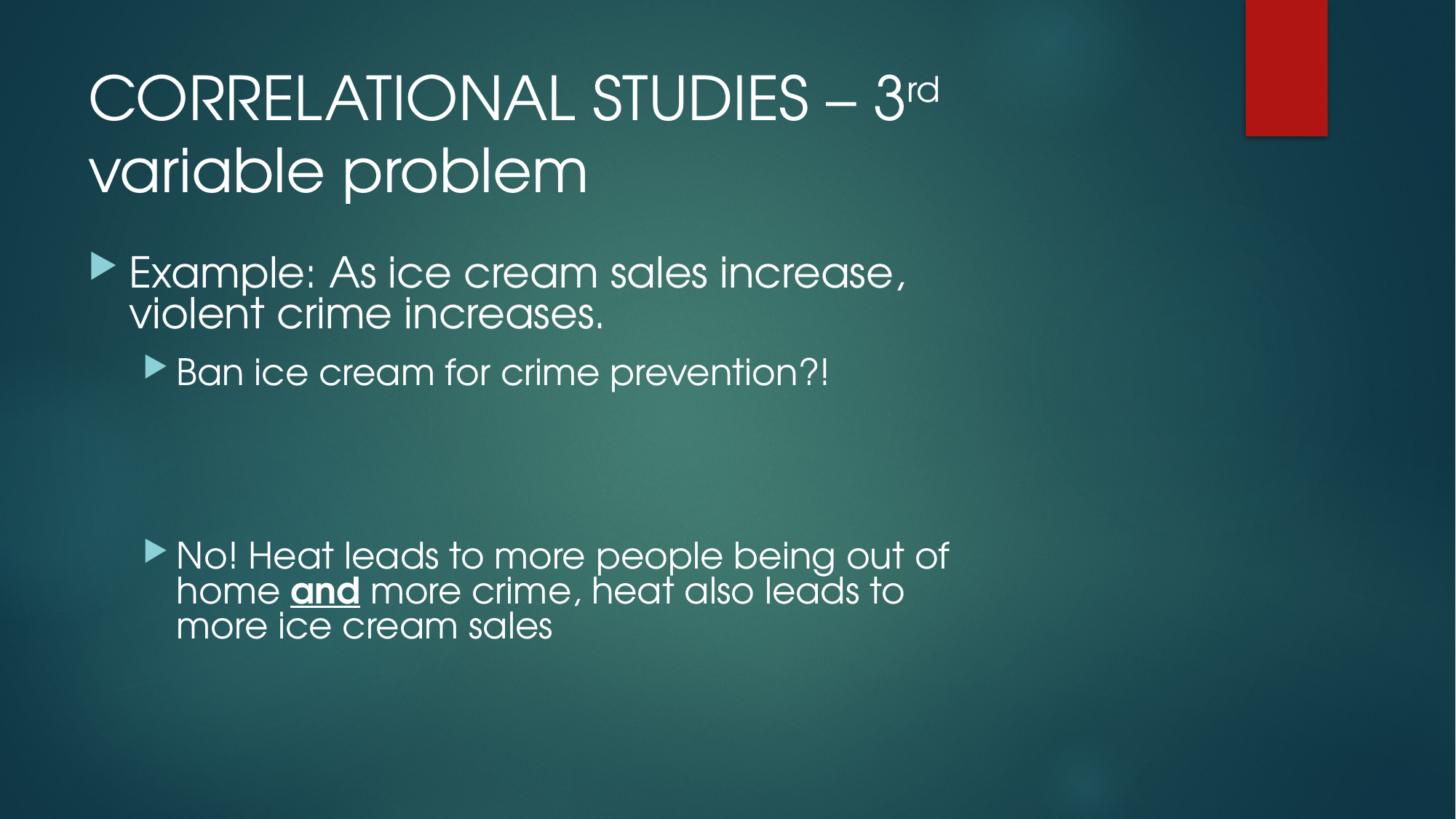

# CORRELATIONAL STUDIES – 3rd variable problem

Example: As ice cream sales increase, violent crime increases.
Ban ice cream for crime prevention?!

No! Heat leads to more people being out of home and more crime, heat also leads to more ice cream sales